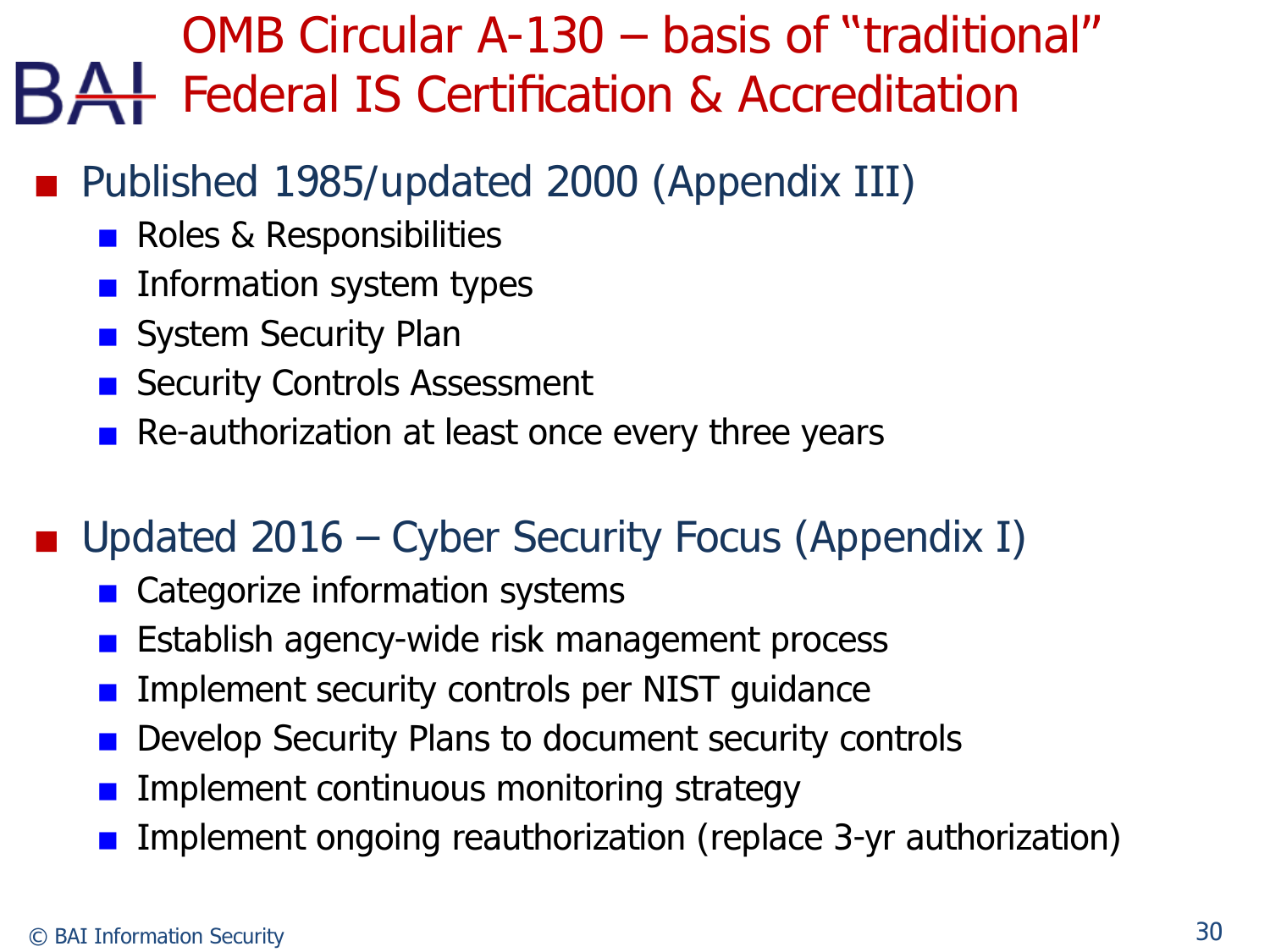

# OMB Circular A-130 – basis of “traditional” Federal IS Certification & Accreditation
Published 1985/updated 2000 (Appendix III)
Roles & Responsibilities
Information system types
System Security Plan
Security Controls Assessment
Re-authorization at least once every three years

Updated 2016 – Cyber Security Focus (Appendix I)
Categorize information systems
Establish agency-wide risk management process
Implement security controls per NIST guidance
Develop Security Plans to document security controls
Implement continuous monitoring strategy
Implement ongoing reauthorization (replace 3-yr authorization)